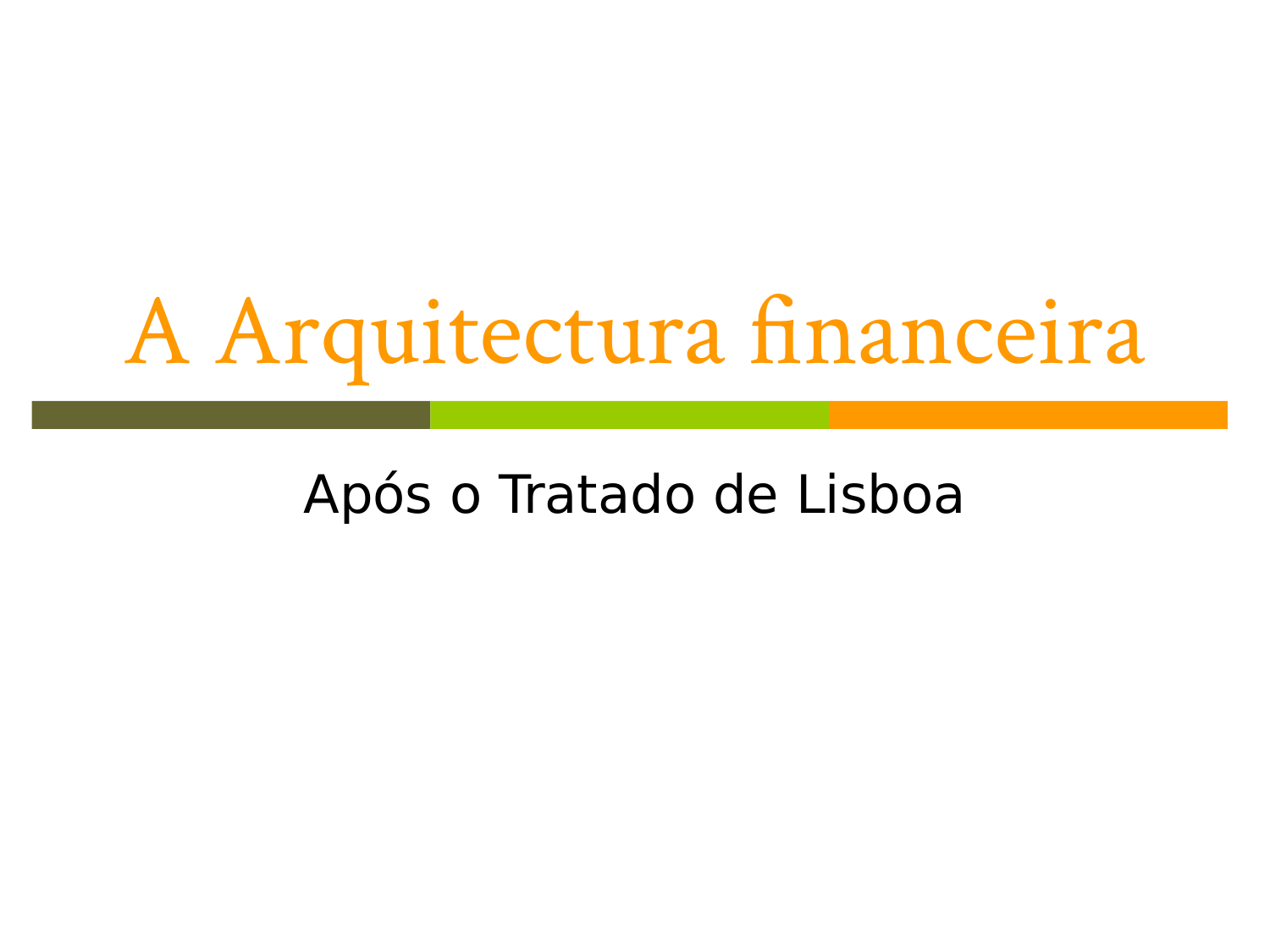

# A Arquitectura financeira
Após o Tratado de Lisboa